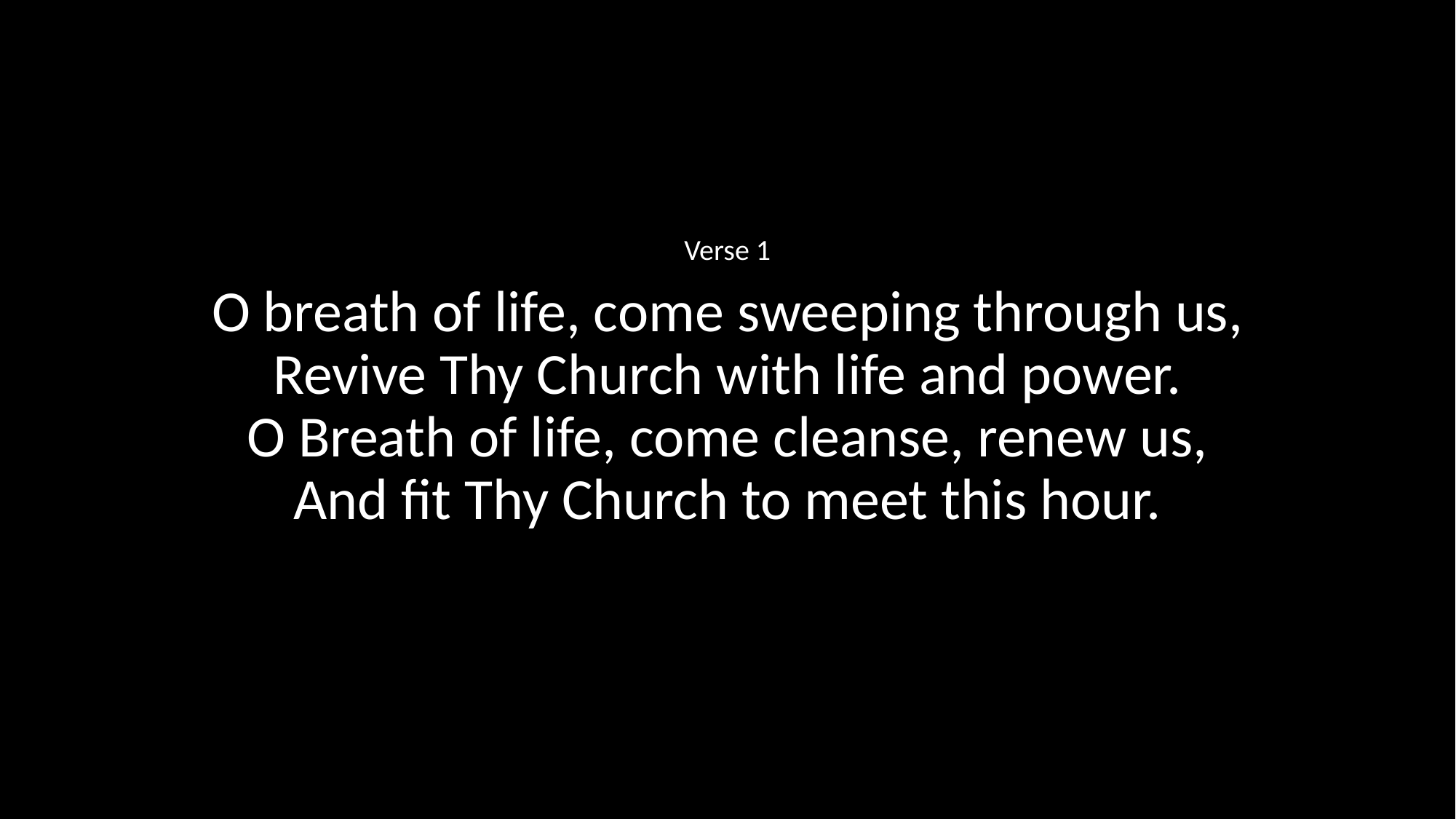

Verse 1
O breath of life, come sweeping through us,
Revive Thy Church with life and power.
O Breath of life, come cleanse, renew us,
And fit Thy Church to meet this hour.